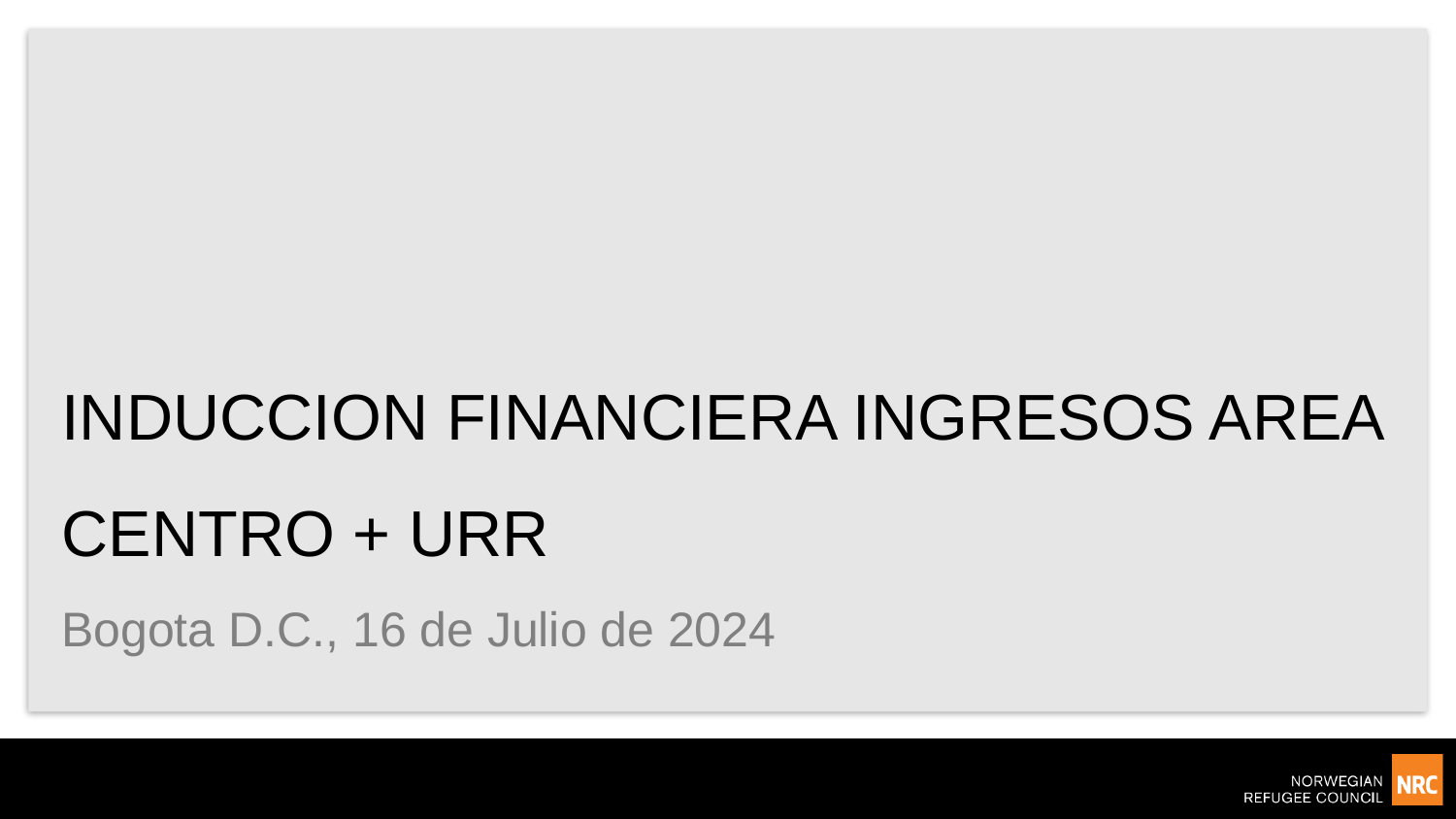

# INDUCCION FINANCIERA INGRESOS AREA CENTRO + URR Bogota D.C., 16 de Julio de 2024